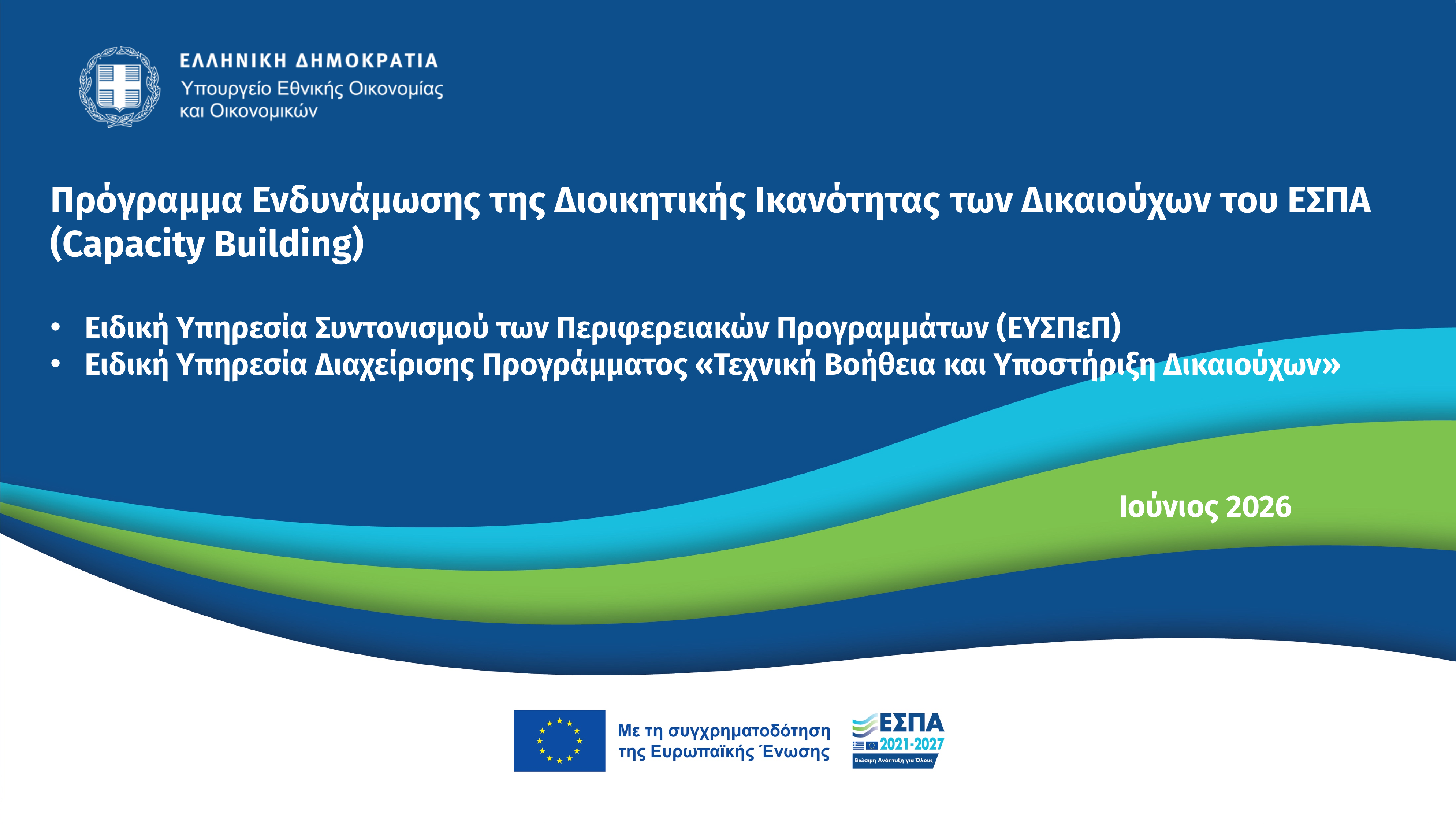

Πρόγραμμα Ενδυνάμωσης της Διοικητικής Ικανότητας των Δικαιούχων του ΕΣΠΑ (Capacity Building)

Ειδική Υπηρεσία Συντονισμού των Περιφερειακών Προγραμμάτων (ΕΥΣΠεΠ)
Ειδική Υπηρεσία Διαχείρισης Προγράμματος «Τεχνική Βοήθεια και Υποστήριξη Δικαιούχων»
Ιούνιος 2026